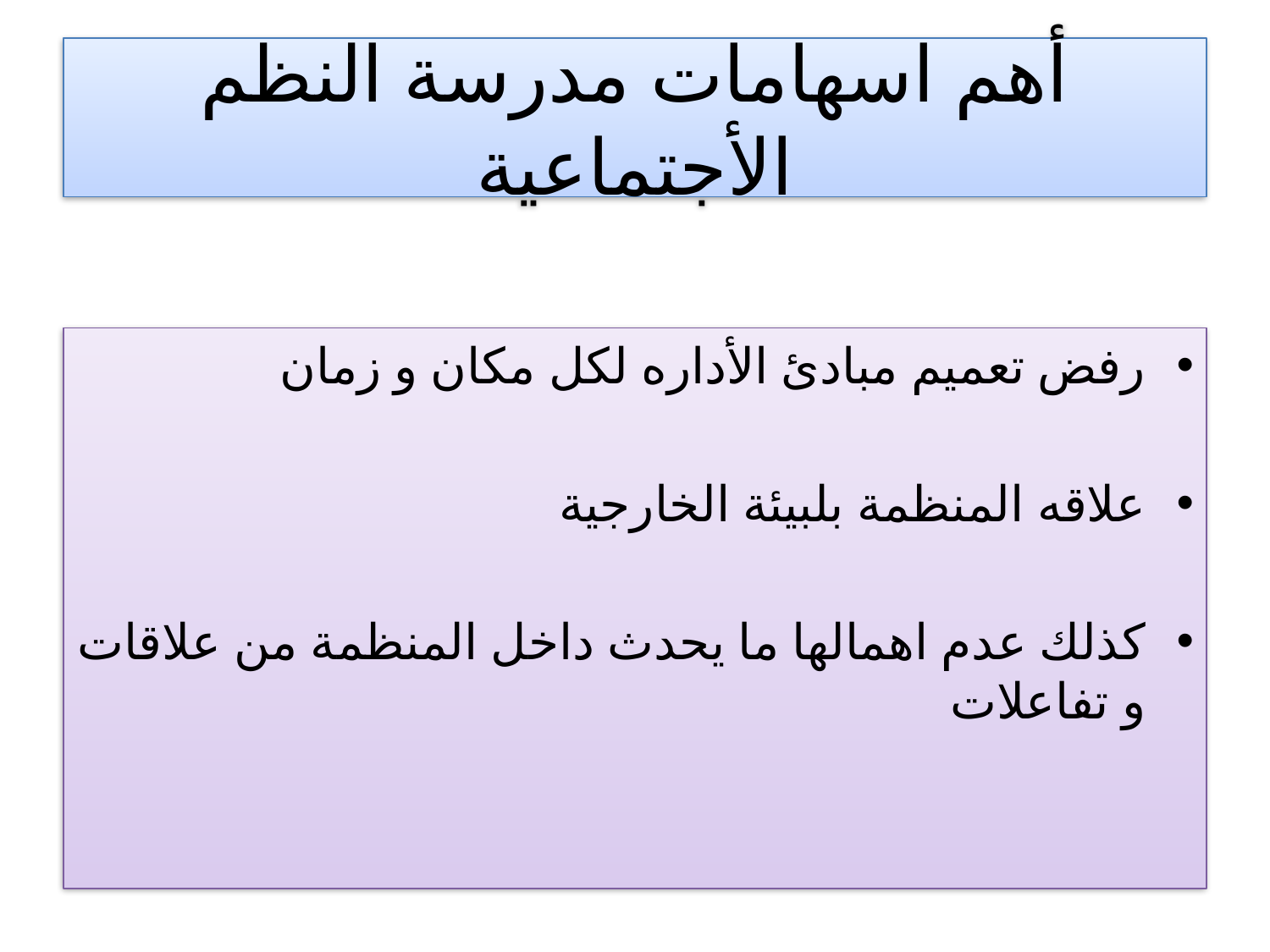

# أهم اسهامات مدرسة النظم الأجتماعية
رفض تعميم مبادئ الأداره لكل مكان و زمان

علاقه المنظمة بلبيئة الخارجية

كذلك عدم اهمالها ما يحدث داخل المنظمة من علاقات و تفاعلات